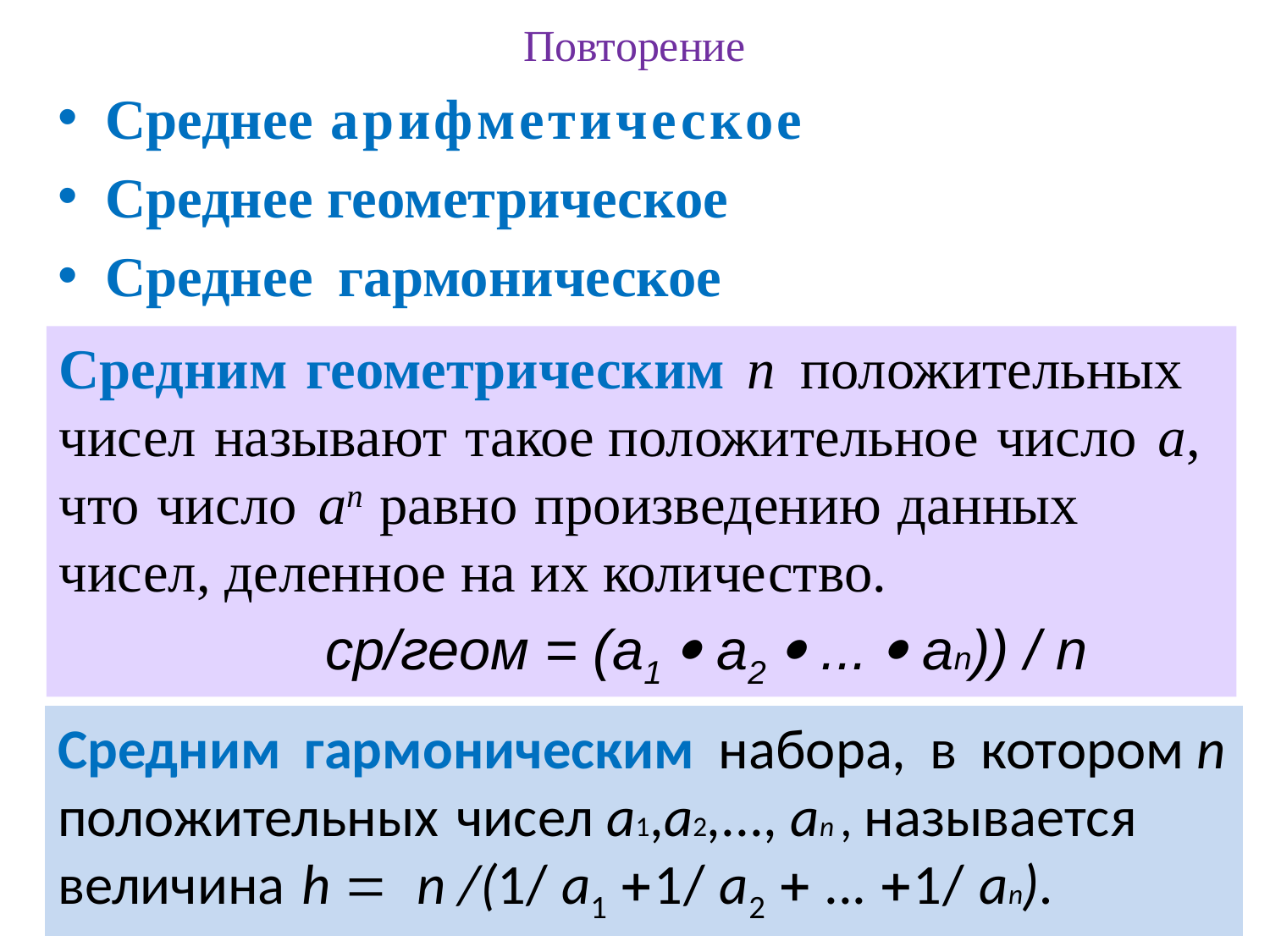

# Повторение
Среднее арифметическое
Среднее геометрическое
Среднее гармоническое
Средним геометрическим n положительных чисел называют такое положительное число a, что число an  равно произведению данных чисел, деленное на их количество.
                 ср/геом = (a1 • a2 • ... • an)) / n
Средним гармоническим набора, в котором n положительных чисел a1,a2,..., an , называется величина h = n /(1/ a1 +1/ a2 + ... +1/ an).